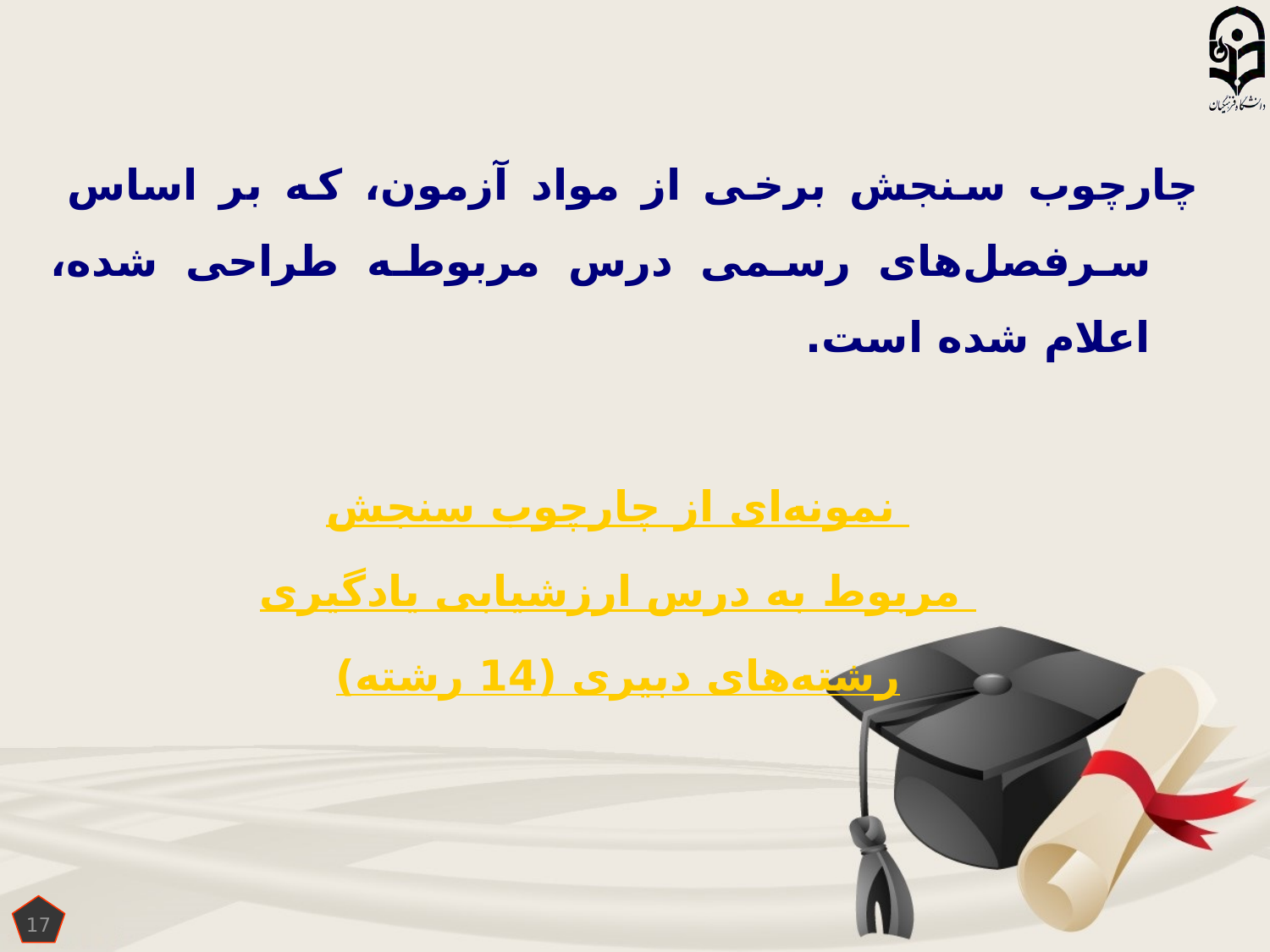

چارچوب سنجش برخی از مواد آزمون، که بر اساس  سرفصل‌های رسمی درس مربوطه طراحی شده، اعلام شده است.

نمونه‌ای از چارچوب سنجش
مربوط به درس ارزشیابی یادگیری
رشته‌های دبیری (14 رشته)